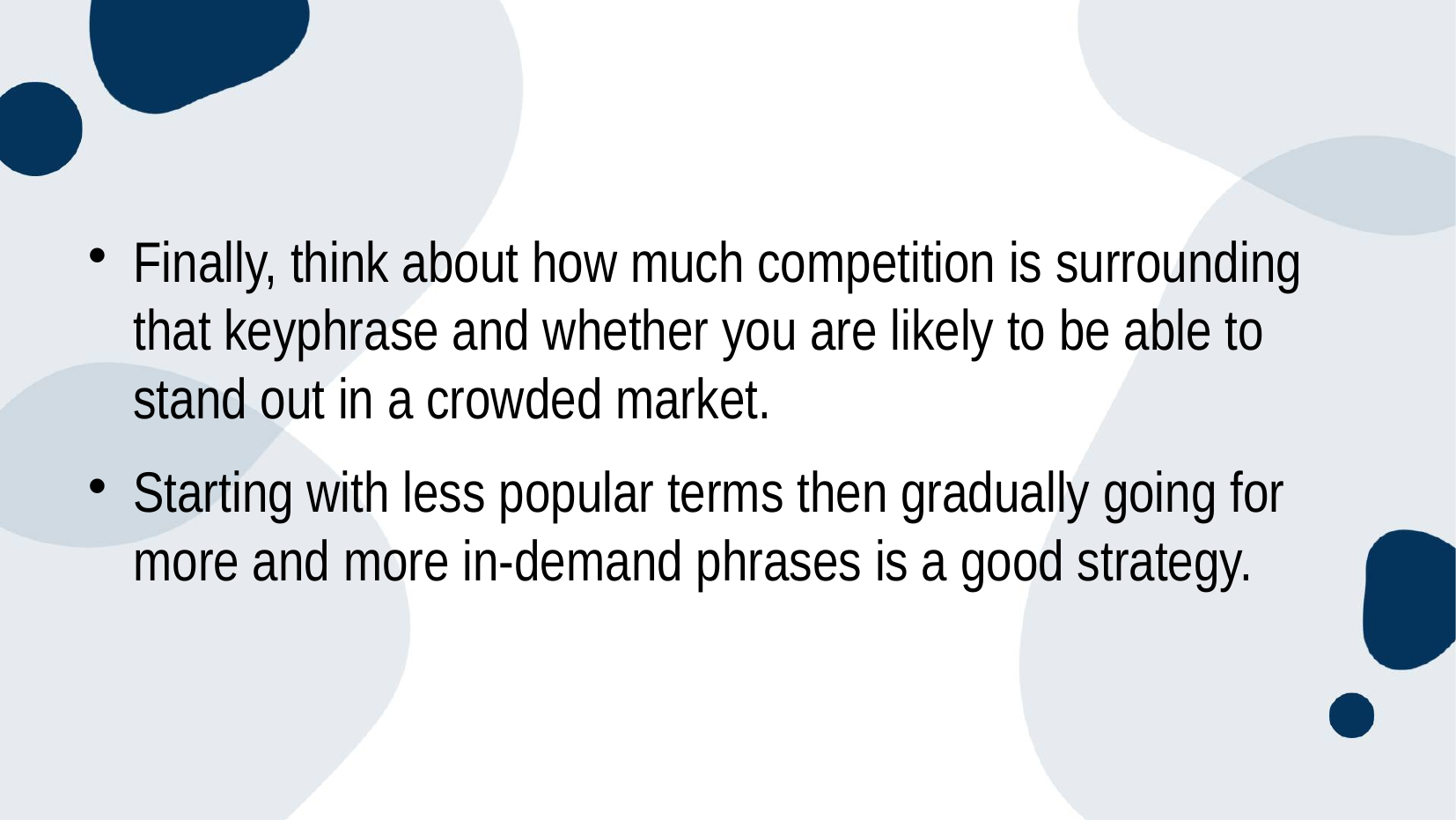

Finally, think about how much competition is surrounding that keyphrase and whether you are likely to be able to stand out in a crowded market.
Starting with less popular terms then gradually going for more and more in-demand phrases is a good strategy.